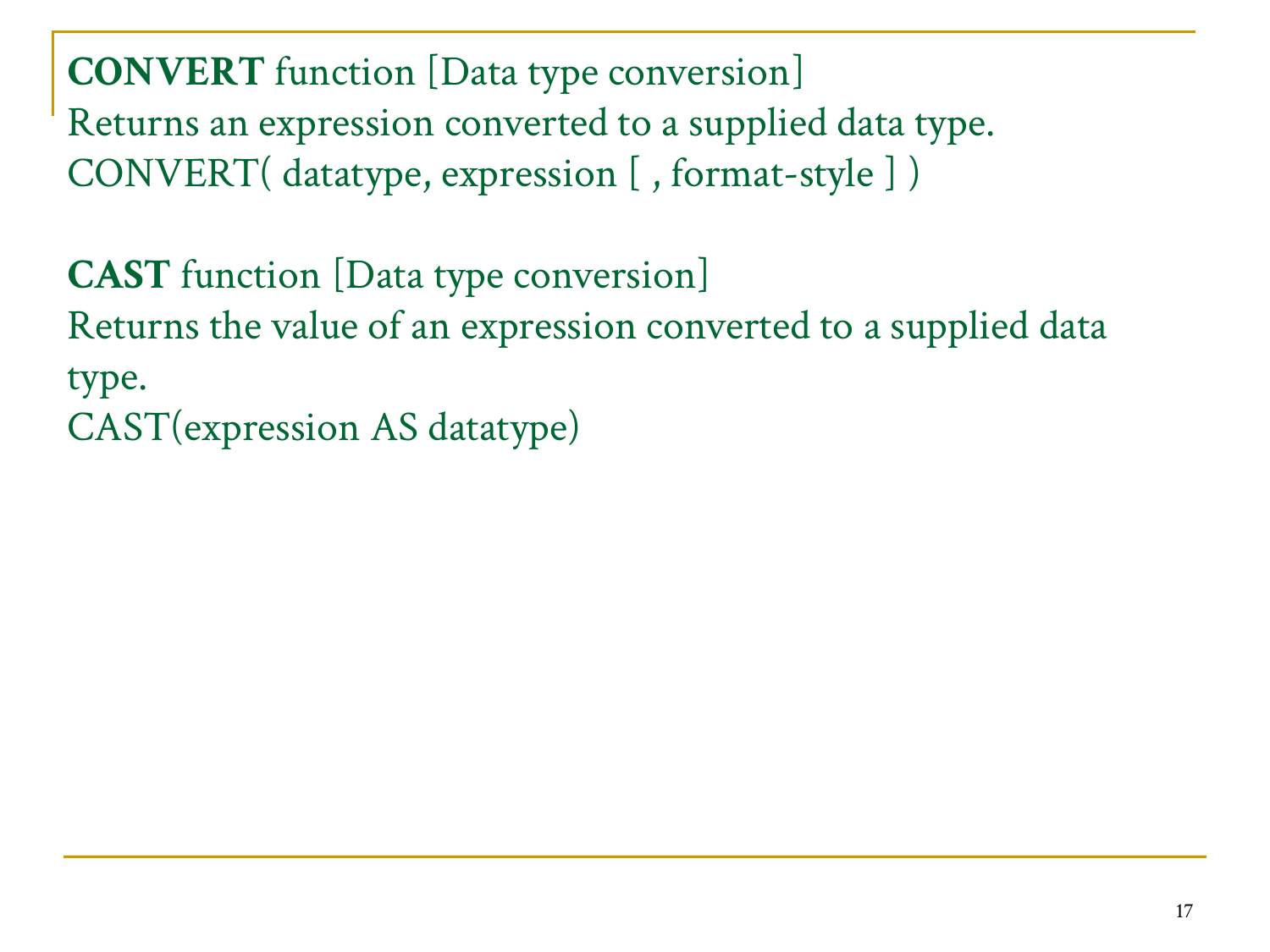

# CONVERT function [Data type conversion] Returns an expression converted to a supplied data type. CONVERT( datatype, expression [ , format-style ] ) CAST function [Data type conversion] Returns the value of an expression converted to a supplied data type. CAST(expression AS datatype)
17